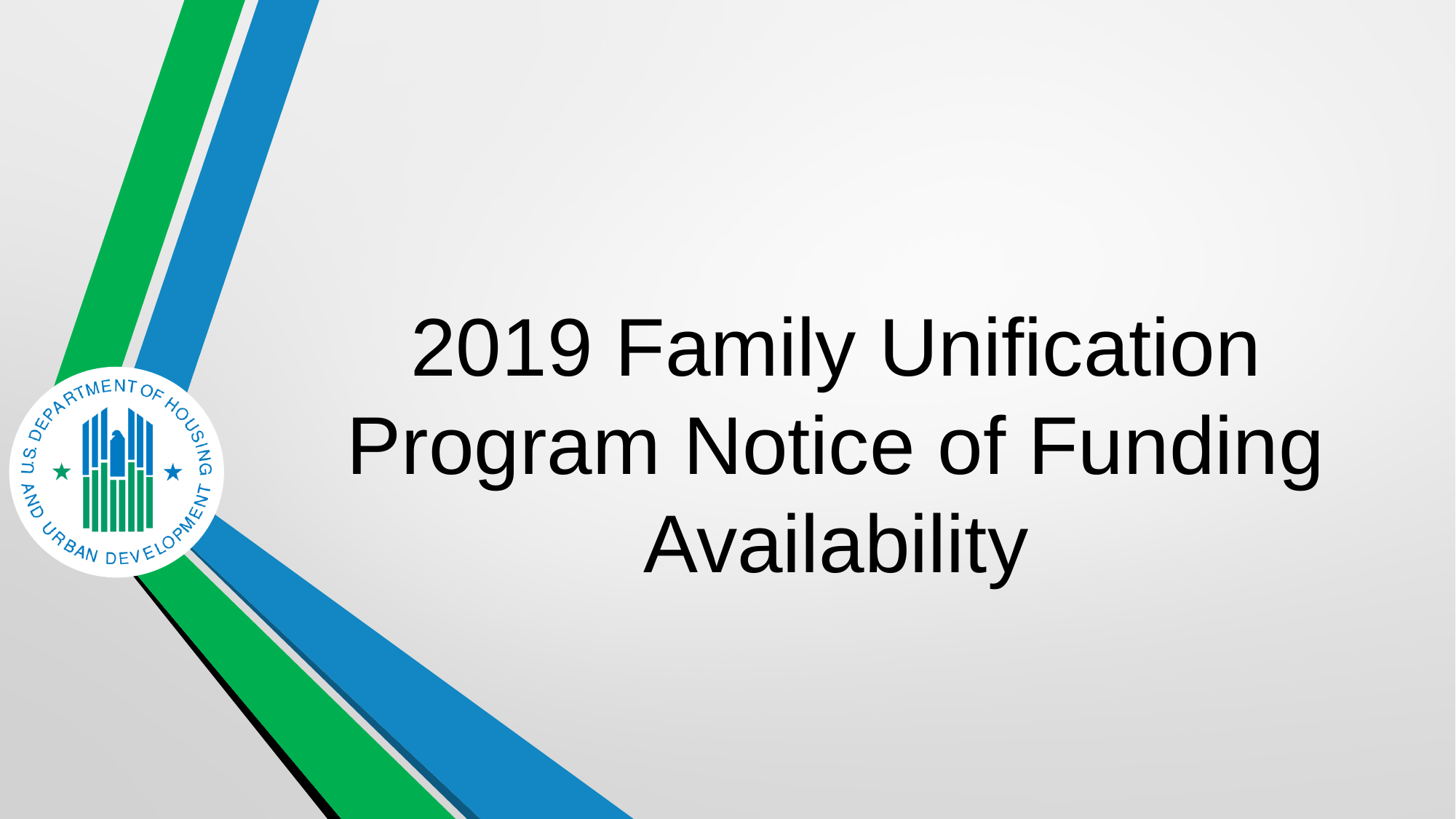

# 2019 Family Unification Program Notice of Funding Availability